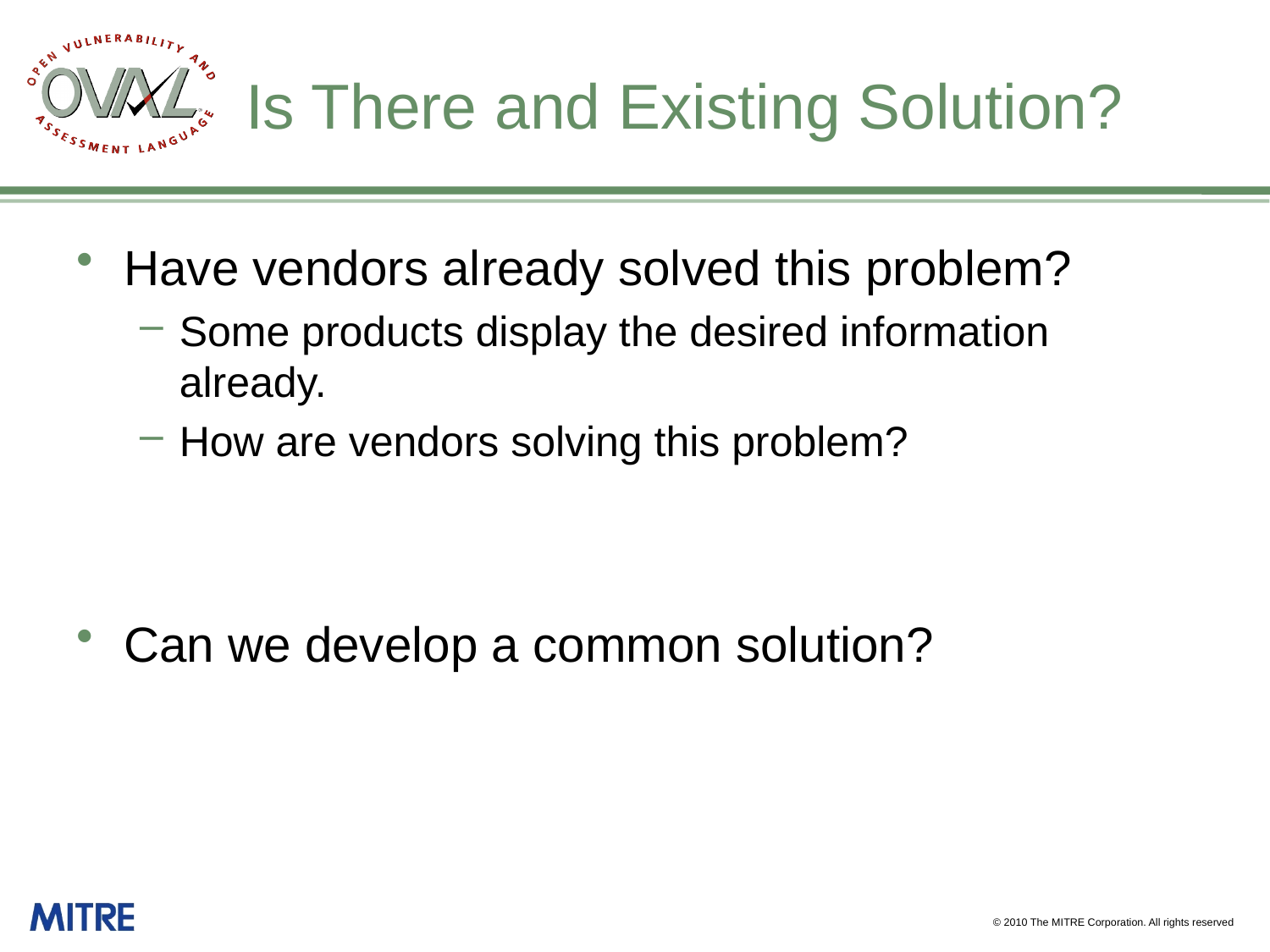

# Is There and Existing Solution?
Have vendors already solved this problem?
Some products display the desired information already.
How are vendors solving this problem?

Can we develop a common solution?